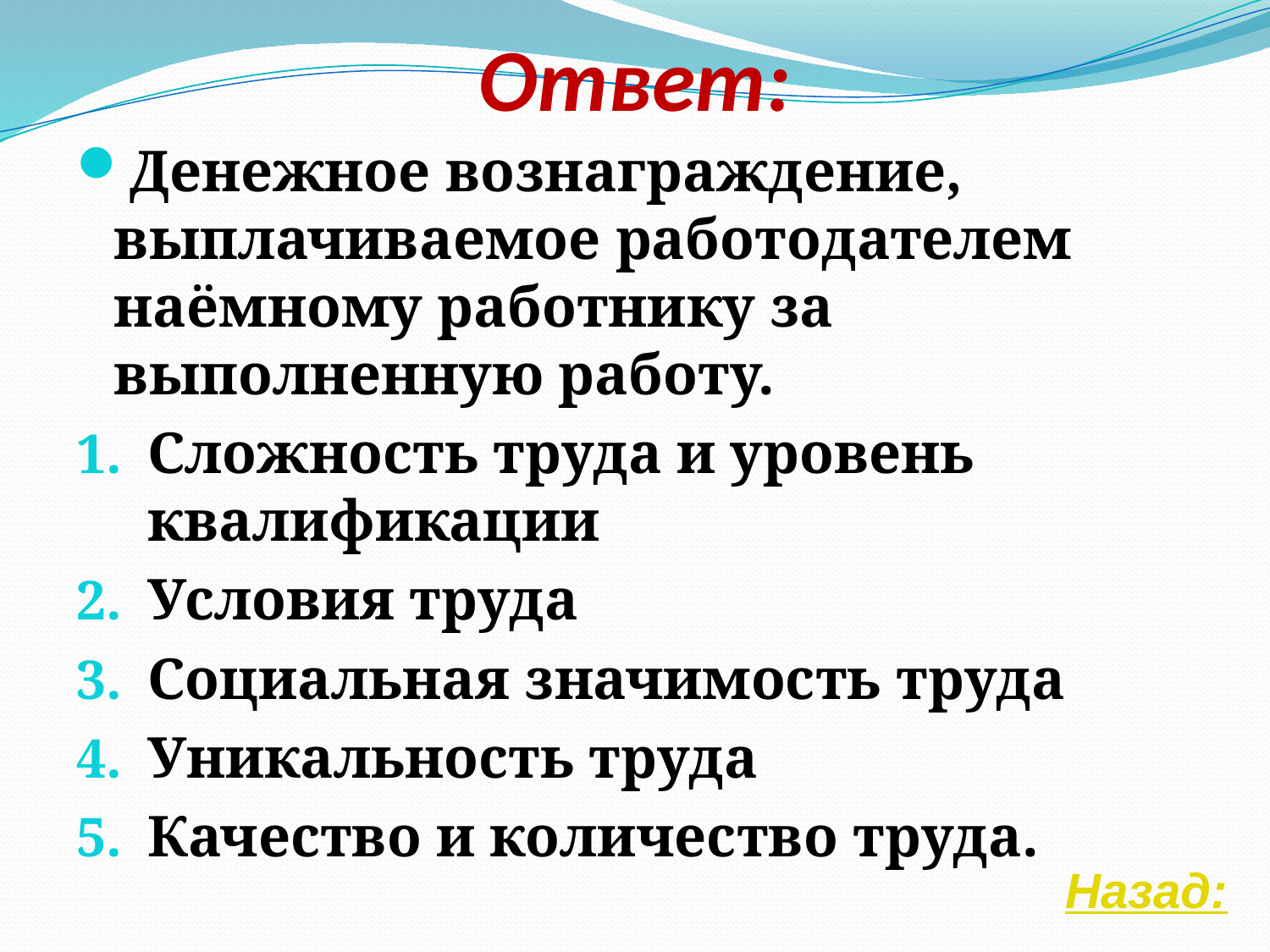

# Ответ:
Денежное вознаграждение, выплачиваемое работодателем наёмному работнику за выполненную работу.
Сложность труда и уровень квалификации
Условия труда
Социальная значимость труда
Уникальность труда
Качество и количество труда.

Назад: